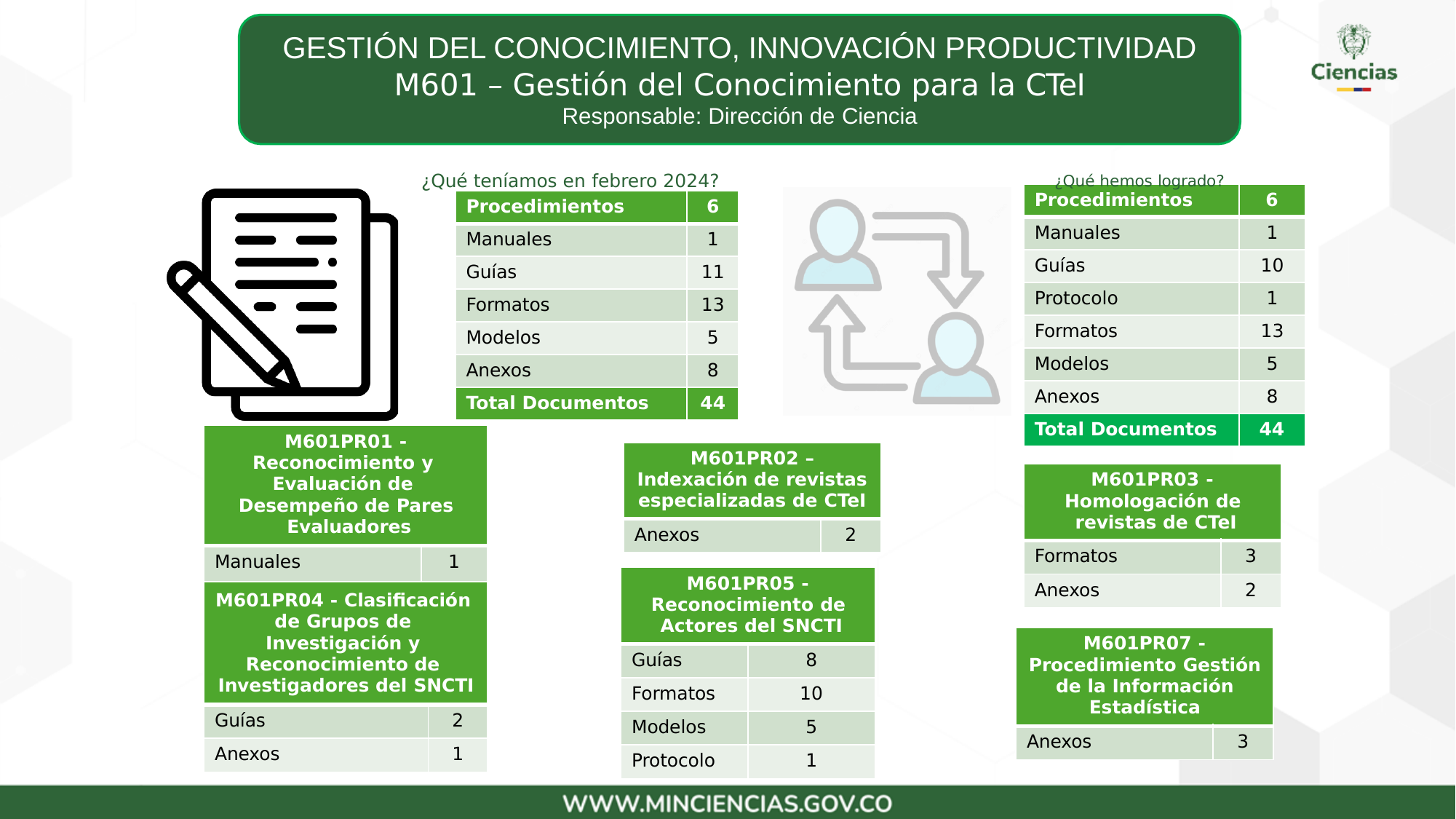

# GESTIÓN DEL CONOCIMIENTO, INNOVACIÓN PRODUCTIVIDAD
M601 – Gestión del Conocimiento para la CTeI
Responsable: Dirección de Ciencia

¿Qué teníamos en febrero 2024?	¿Qué hemos logrado?
| Procedimientos | 6 |
| --- | --- |
| Manuales | 1 |
| Guías | 10 |
| Protocolo | 1 |
| Formatos | 13 |
| Modelos | 5 |
| Anexos | 8 |
| Total Documentos | 44 |

| Procedimientos | 6 |
| --- | --- |
| Manuales | 1 |
| Guías | 11 |
| Formatos | 13 |
| Modelos | 5 |
| Anexos | 8 |
| Total Documentos | 44 |
| M601PR01 - Reconocimiento y Evaluación de Desempeño de Pares Evaluadores |  |  |
| --- | --- | --- |
| Manuales | 1 |  |
| M601PR04 - Clasificación de Grupos de Investigación y Reconocimiento de Investigadores del SNCTI |  |  |
| Guías |  | 2 |
| Anexos |  | 1 |
| M601PR02 – Indexación de revistas especializadas de CTeI |  |
| --- | --- |
| Anexos | 2 |
| M601PR03 - Homologación de revistas de CTeI |  |
| --- | --- |
| Formatos | 3 |
| Anexos | 2 |
| M601PR05 - Reconocimiento de Actores del SNCTI |  |
| --- | --- |
| Guías | 8 |
| Formatos | 10 |
| Modelos | 5 |
| Protocolo | 1 |
| M601PR07 - Procedimiento Gestión de la Información Estadística |  |
| --- | --- |
| Anexos | 3 |